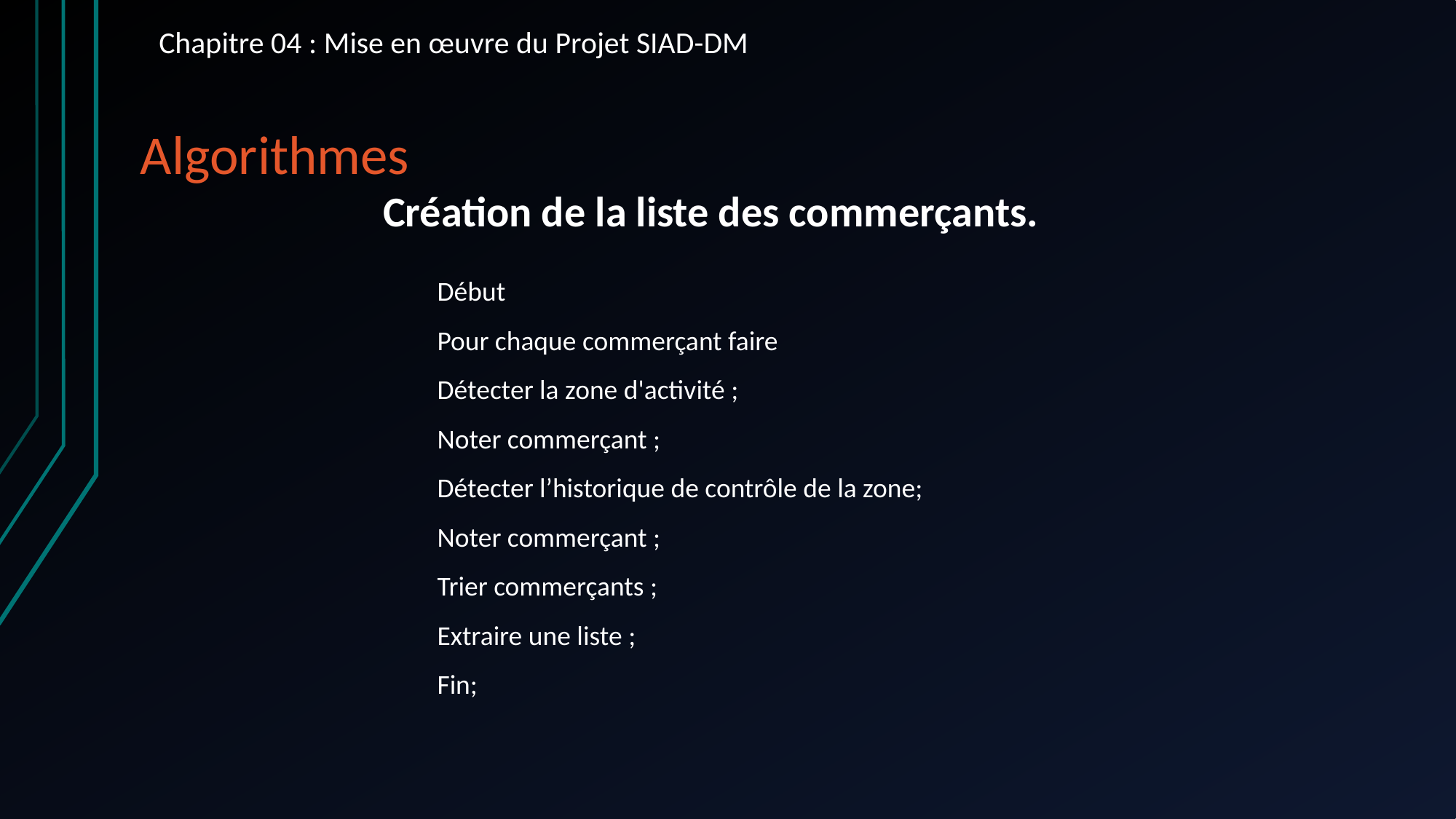

Chapitre 04 : Mise en œuvre du Projet SIAD-DM
# Algorithmes
Création de la liste des commerçants.
Début
Pour chaque commerçant faire
Détecter la zone d'activité ;
Noter commerçant ;
Détecter l’historique de contrôle de la zone;
Noter commerçant ;
Trier commerçants ;
Extraire une liste ;
Fin;